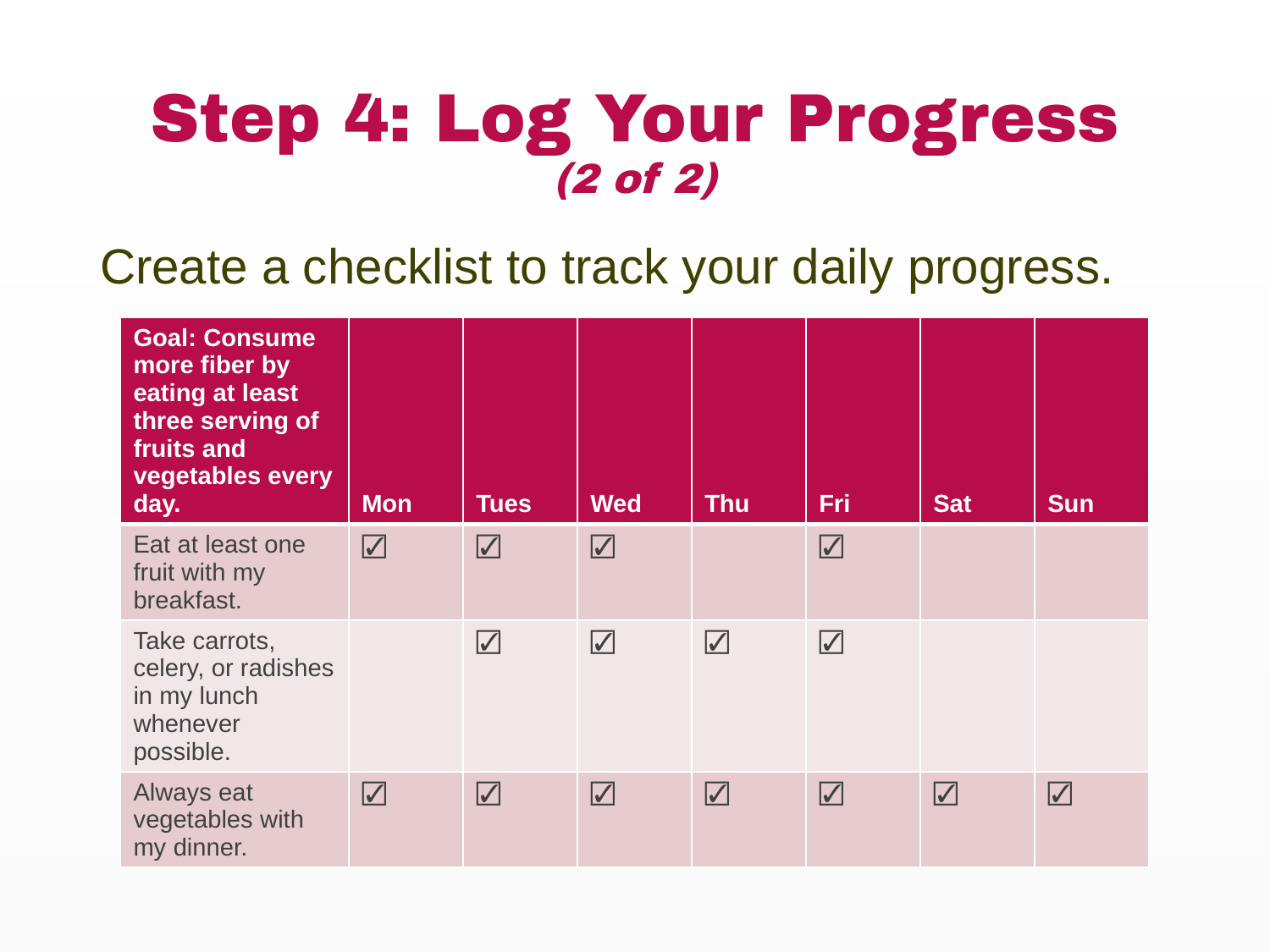

# Step 4: Log Your Progress (2 of 2)
Create a checklist to track your daily progress.
| Goal: Consume more fiber by eating at least three serving of fruits and vegetables every day. | Mon | Tues | Wed | Thu | Fri | Sat | Sun |
| --- | --- | --- | --- | --- | --- | --- | --- |
| Eat at least one fruit with my breakfast. | ☑ | ☑ | ☑ |  | ☑ |  |  |
| Take carrots, celery, or radishes in my lunch whenever possible. |  | ☑ | ☑ | ☑ | ☑ |  |  |
| Always eat vegetables with my dinner. | ☑ | ☑ | ☑ | ☑ | ☑ | ☑ | ☑ |